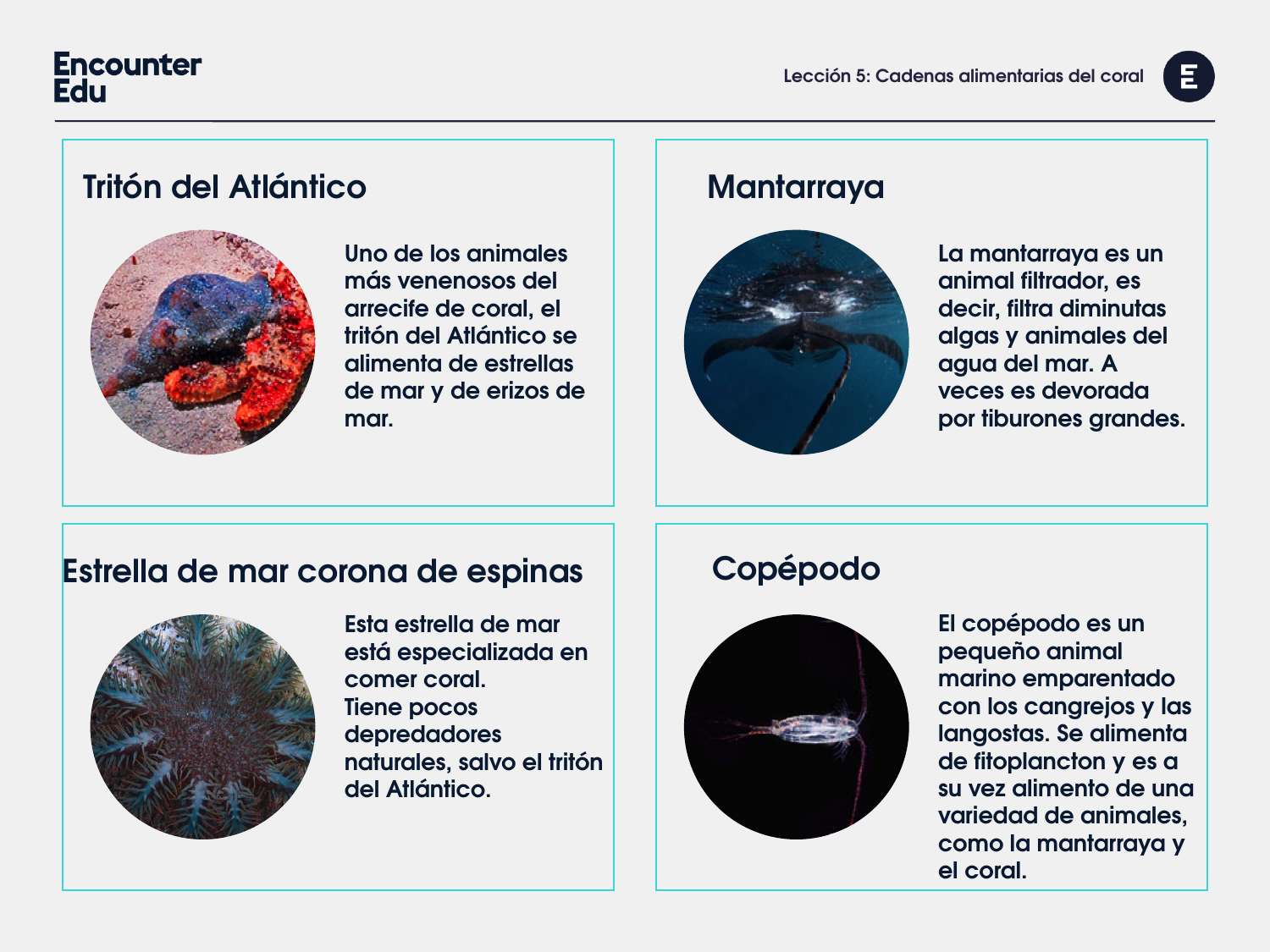

# Lección 5: Cadenas alimentarias del coral

Tritón del Atlántico
Mantarraya

Uno de los animales más venenosos del arrecife de coral, el tritón del Atlántico se alimenta de estrellas de mar y de erizos de mar.
La mantarraya es un animal filtrador, es decir, filtra diminutas algas y animales del agua del mar. A veces es devorada por tiburones grandes.

Copépodo
Estrella de mar corona de espinas
El copépodo es un pequeño animal marino emparentado con los cangrejos y las langostas. Se alimenta de fitoplancton y es a su vez alimento de una variedad de animales, como la mantarraya y el coral.
Esta estrella de mar está especializada en comer coral.
Tiene pocos depredadores naturales, salvo el tritón del Atlántico.